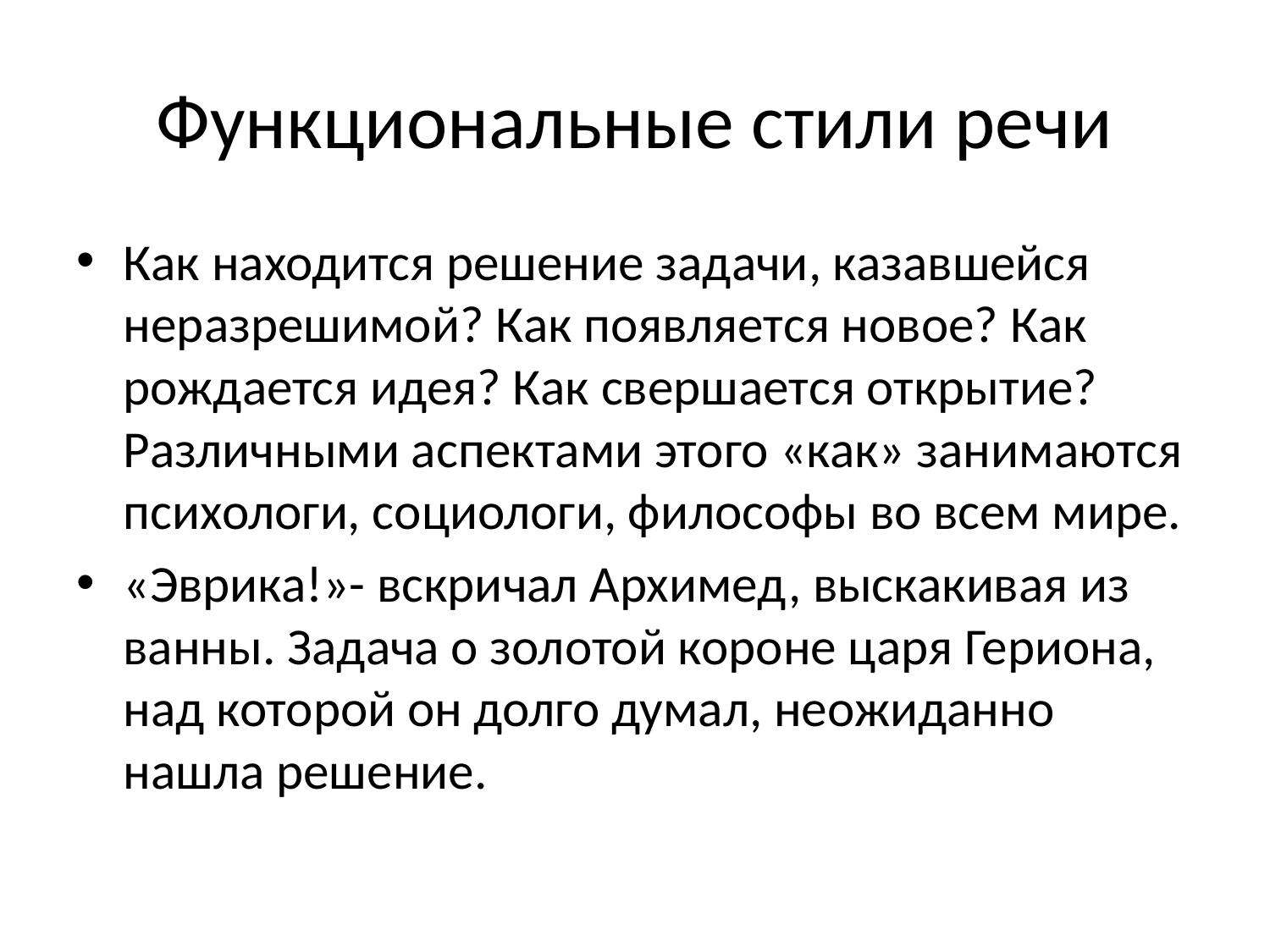

# Функциональные стили речи
Как находится решение задачи, казавшейся неразрешимой? Как появляется новое? Как рождается идея? Как свершается открытие? Различными аспектами этого «как» занимаются психологи, социологи, философы во всем мире.
«Эврика!»- вскричал Архимед, выскакивая из ванны. Задача о золотой короне царя Гериона, над которой он долго думал, неожиданно  нашла решение.